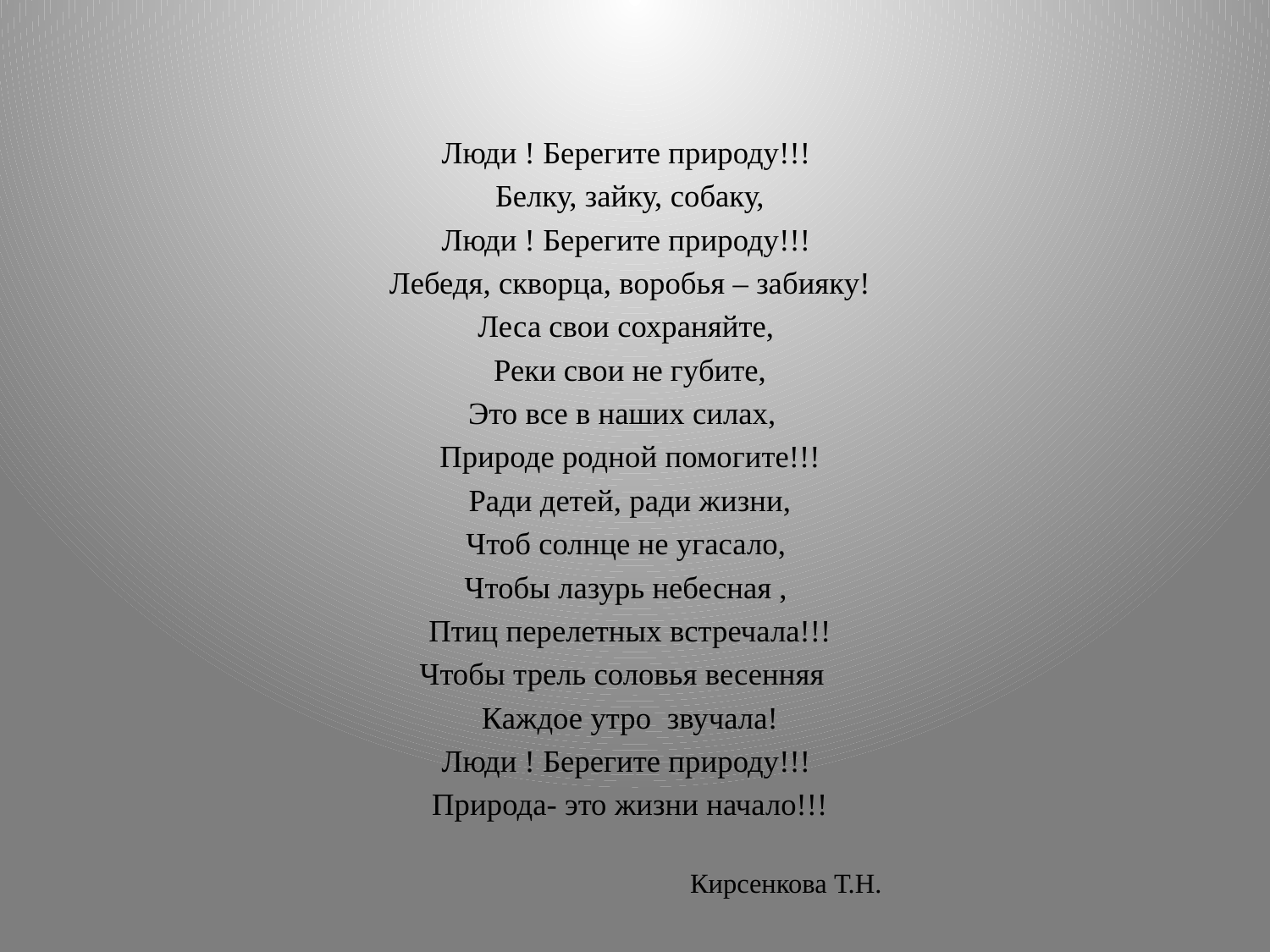

Люди ! Берегите природу!!!
Белку, зайку, собаку,
Люди ! Берегите природу!!!
Лебедя, скворца, воробья – забияку!
Леса свои сохраняйте,
Реки свои не губите,
Это все в наших силах,
Природе родной помогите!!!
Ради детей, ради жизни,
Чтоб солнце не угасало,
Чтобы лазурь небесная ,
Птиц перелетных встречала!!!
Чтобы трель соловья весенняя
Каждое утро  звучала!
Люди ! Берегите природу!!!
Природа- это жизни начало!!!

Кирсенкова Т.Н.